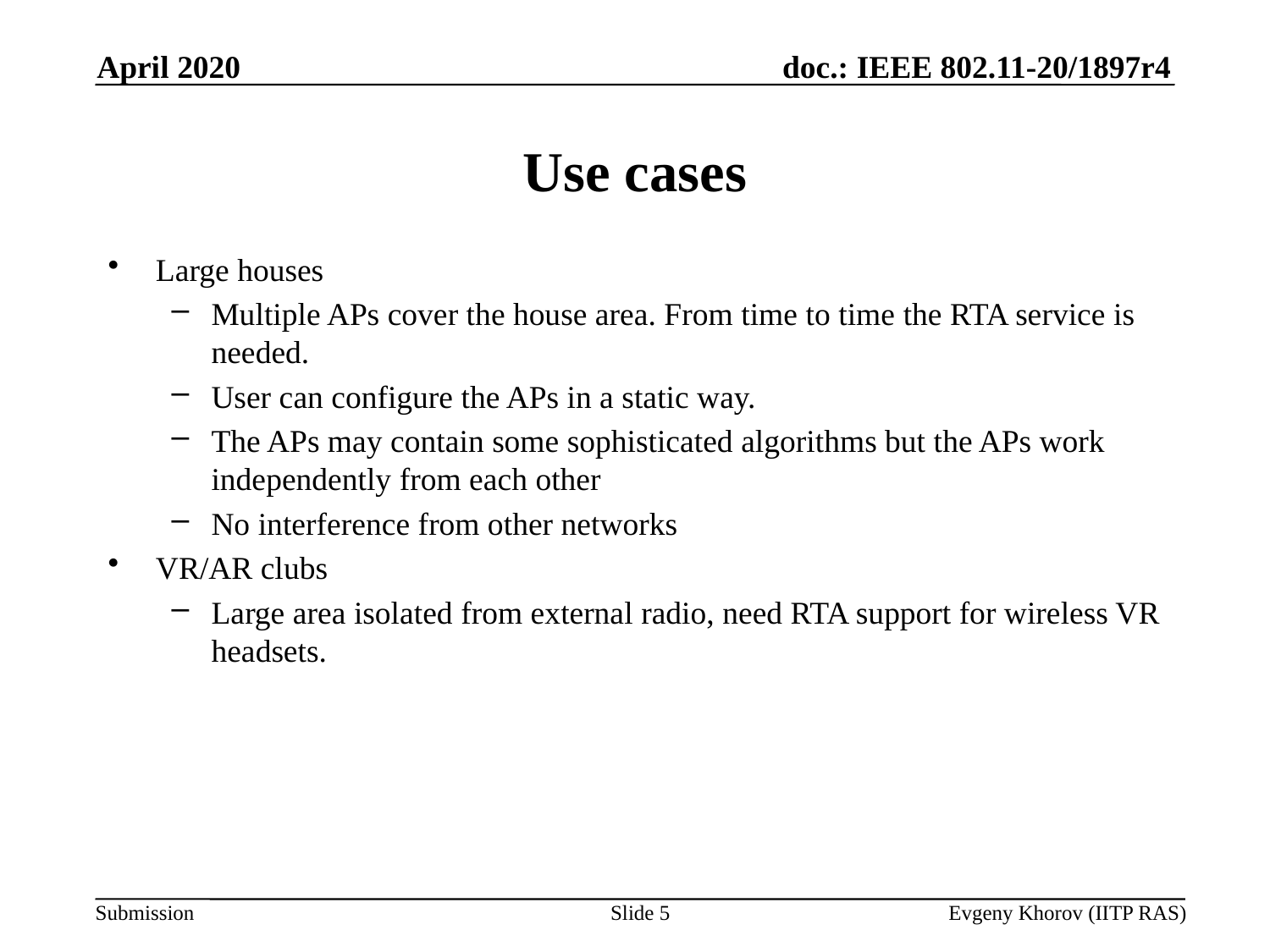

April 2020
# Use cases
Large houses
Multiple APs cover the house area. From time to time the RTA service is needed.
User can configure the APs in a static way.
The APs may contain some sophisticated algorithms but the APs work independently from each other
No interference from other networks
VR/AR clubs
Large area isolated from external radio, need RTA support for wireless VR headsets.

5
Evgeny Khorov (IITP RAS)